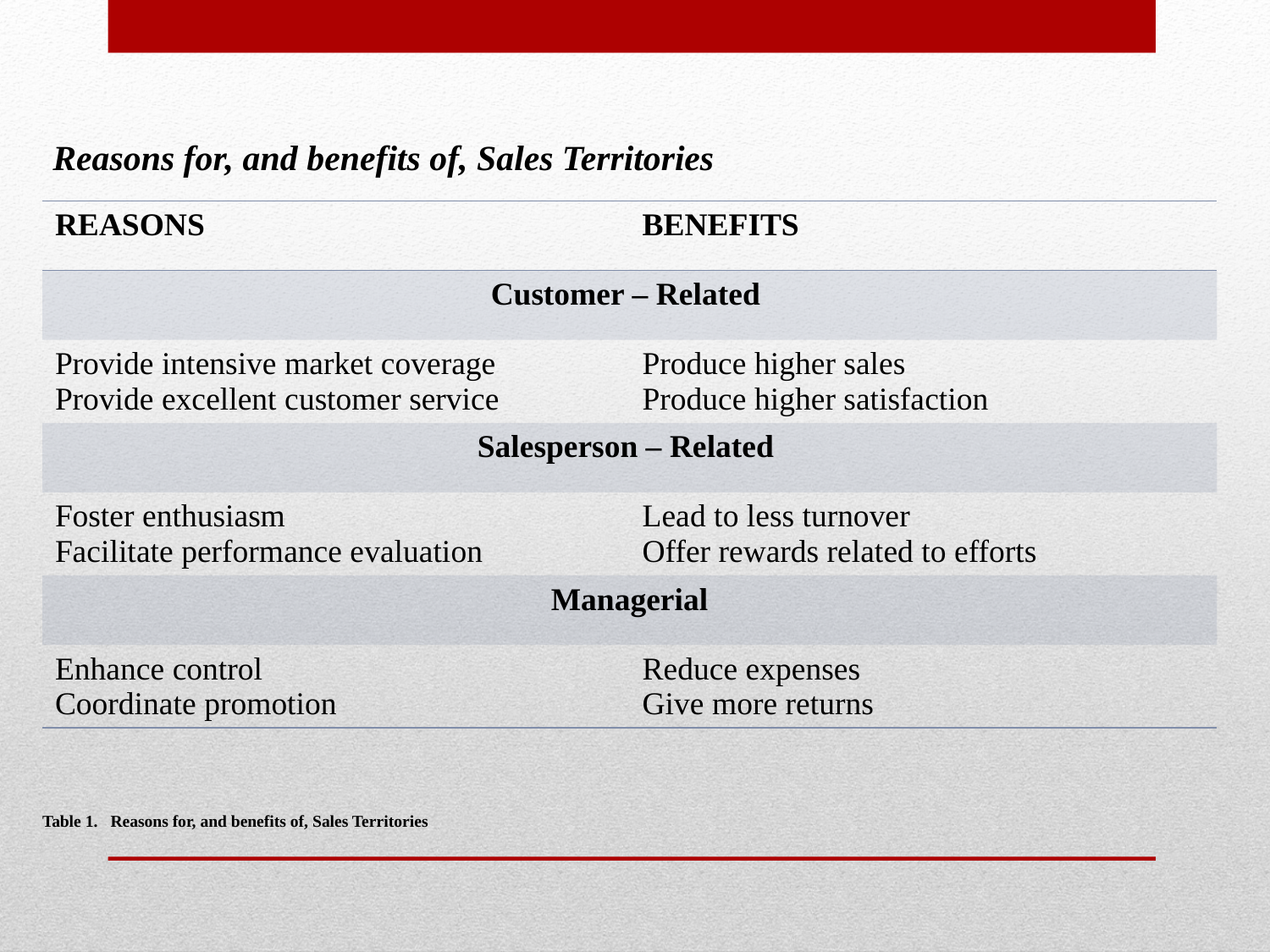

Reasons for, and benefits of, Sales Territories

| REASONS | BENEFITS |
| --- | --- |
| Customer – Related |  |
| Provide intensive market coverage Provide excellent customer service | Produce higher sales Produce higher satisfaction |
| Salesperson – Related |  |
| Foster enthusiasm Facilitate performance evaluation | Lead to less turnover Offer rewards related to efforts |
| Managerial |  |
| Enhance control Coordinate promotion | Reduce expenses Give more returns |
# Table 1.   Reasons for, and benefits of, Sales Territories